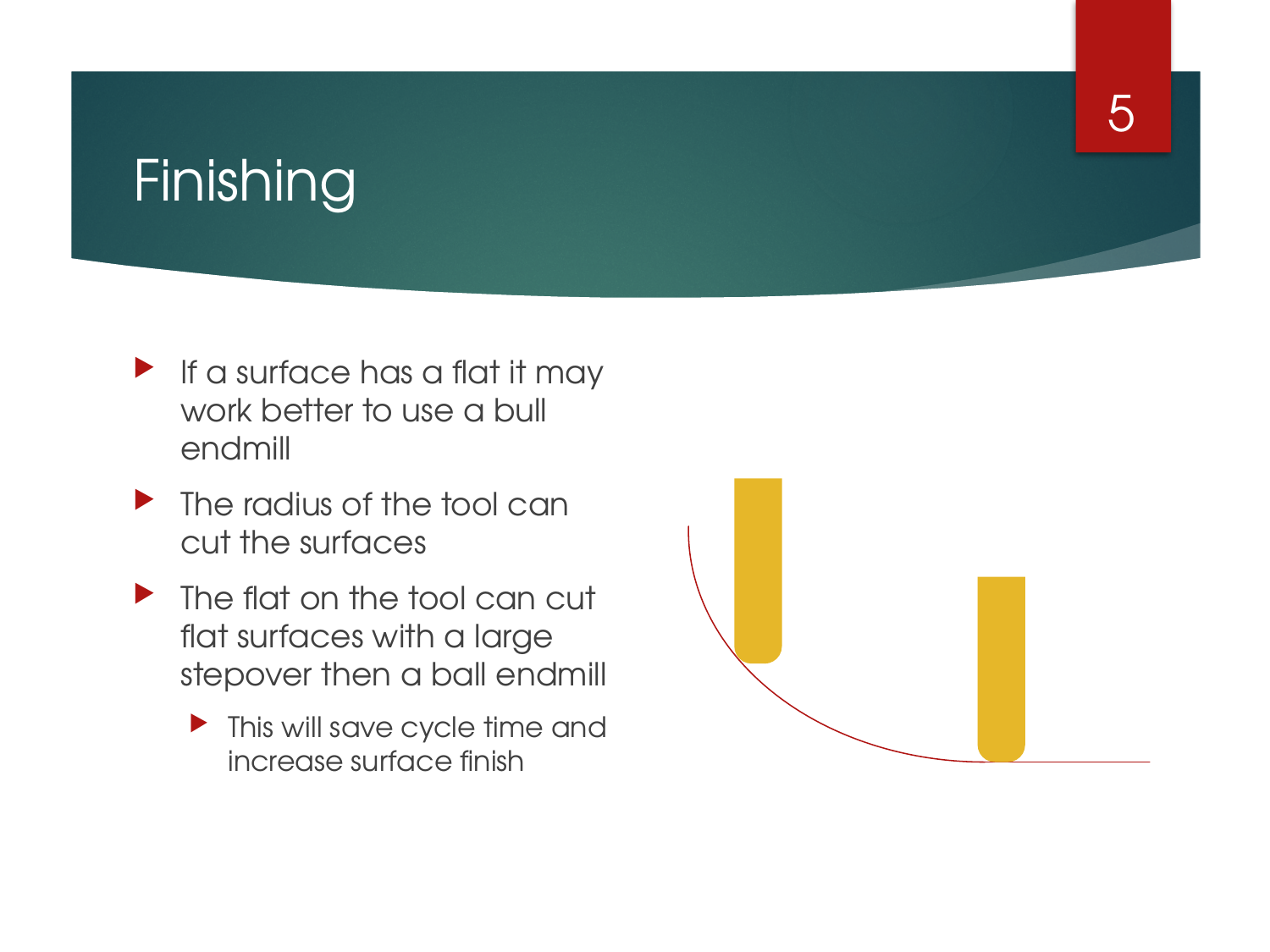

5
# Finishing

If a surface has a flat it may work better to use a bull endmill
The radius of the tool can cut the surfaces
The flat on the tool can cut flat surfaces with a large stepover then a ball endmill
This will save cycle time and increase surface finish